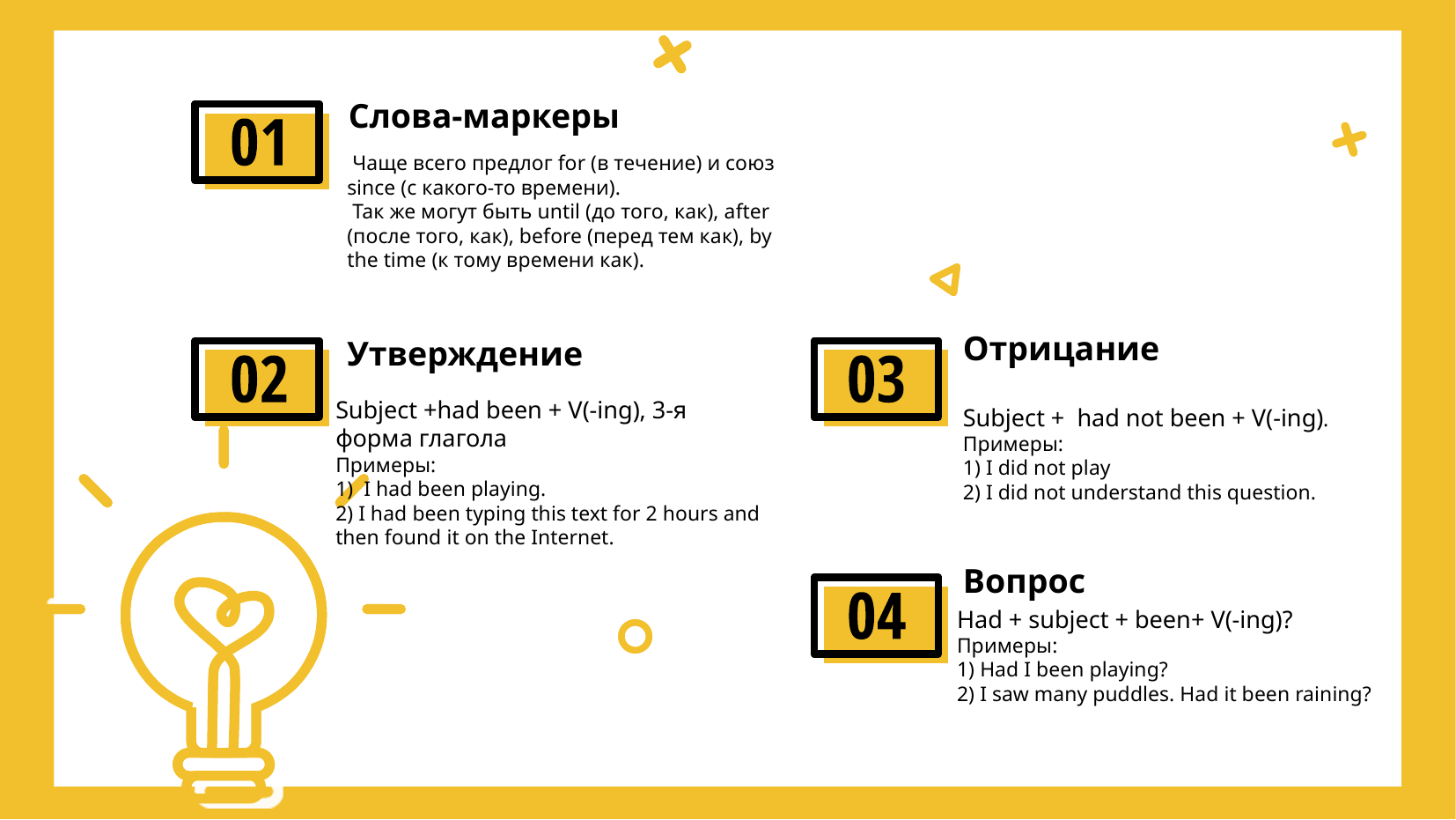

Слова-маркеры
 Чаще всего предлог for (в течение) и союз since (с какого-то времени).
 Так же могут быть until (до того, как), after (после того, как), before (перед тем как), by the time (к тому времени как).

Отрицание
Утверждение
Subject +  had not been + V(-ing).
Примеры:
1) I did not play
2) I did not understand this question.
Subject +had been + V(-ing), 3-я форма глагола
Примеры:
1)  I had been playing.
2) I had been typing this text for 2 hours and then found it on the Internet.

Вопрос
Had + subject + been+ V(-ing)?
Примеры:
1) Had I been playing?
2) I saw many puddles. Had it been raining?